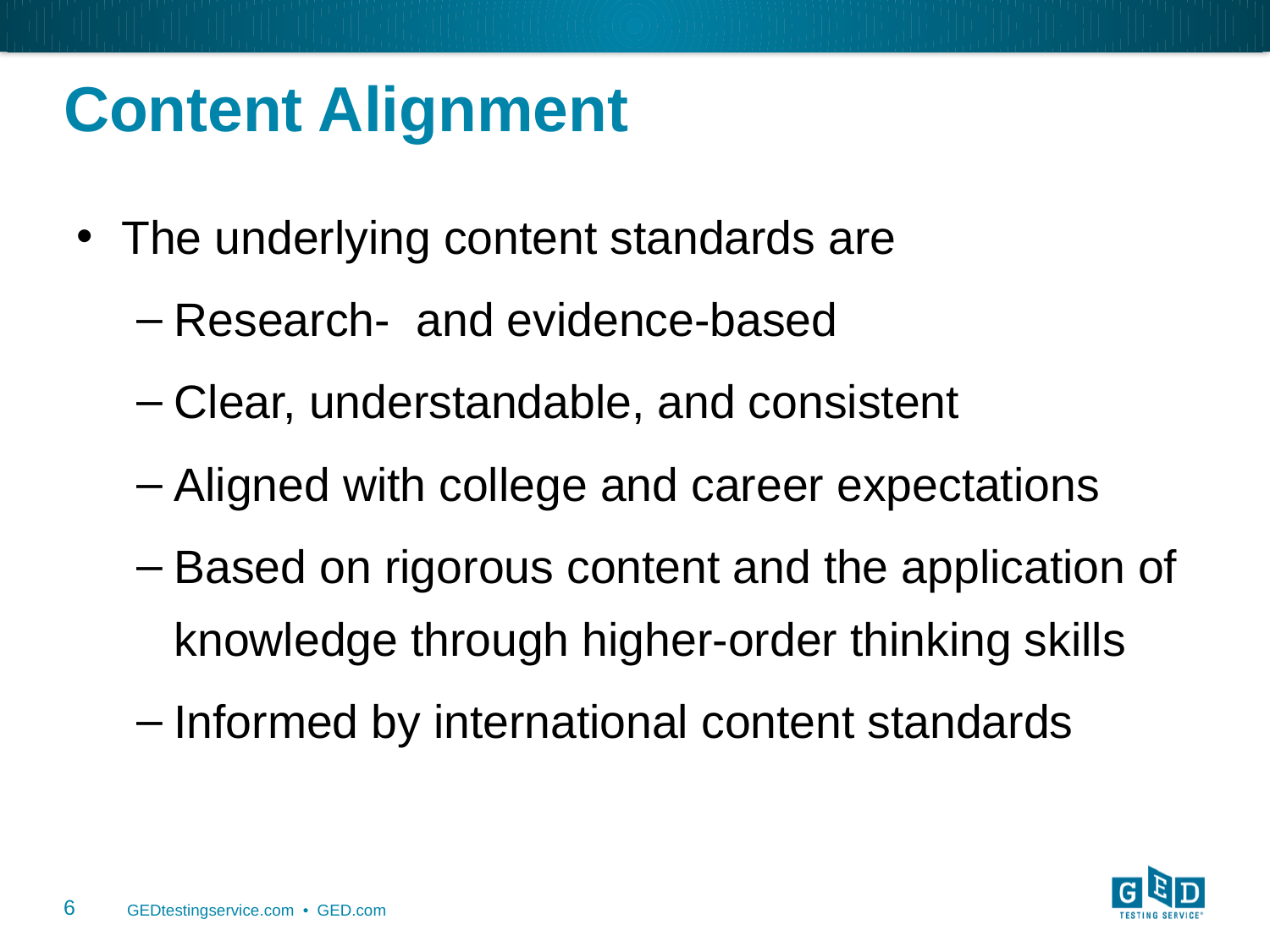

# Content Alignment
The underlying content standards are
Research-  and evidence-based
Clear, understandable, and consistent
Aligned with college and career expectations
Based on rigorous content and the application of knowledge through higher-order thinking skills
Informed by international content standards

6